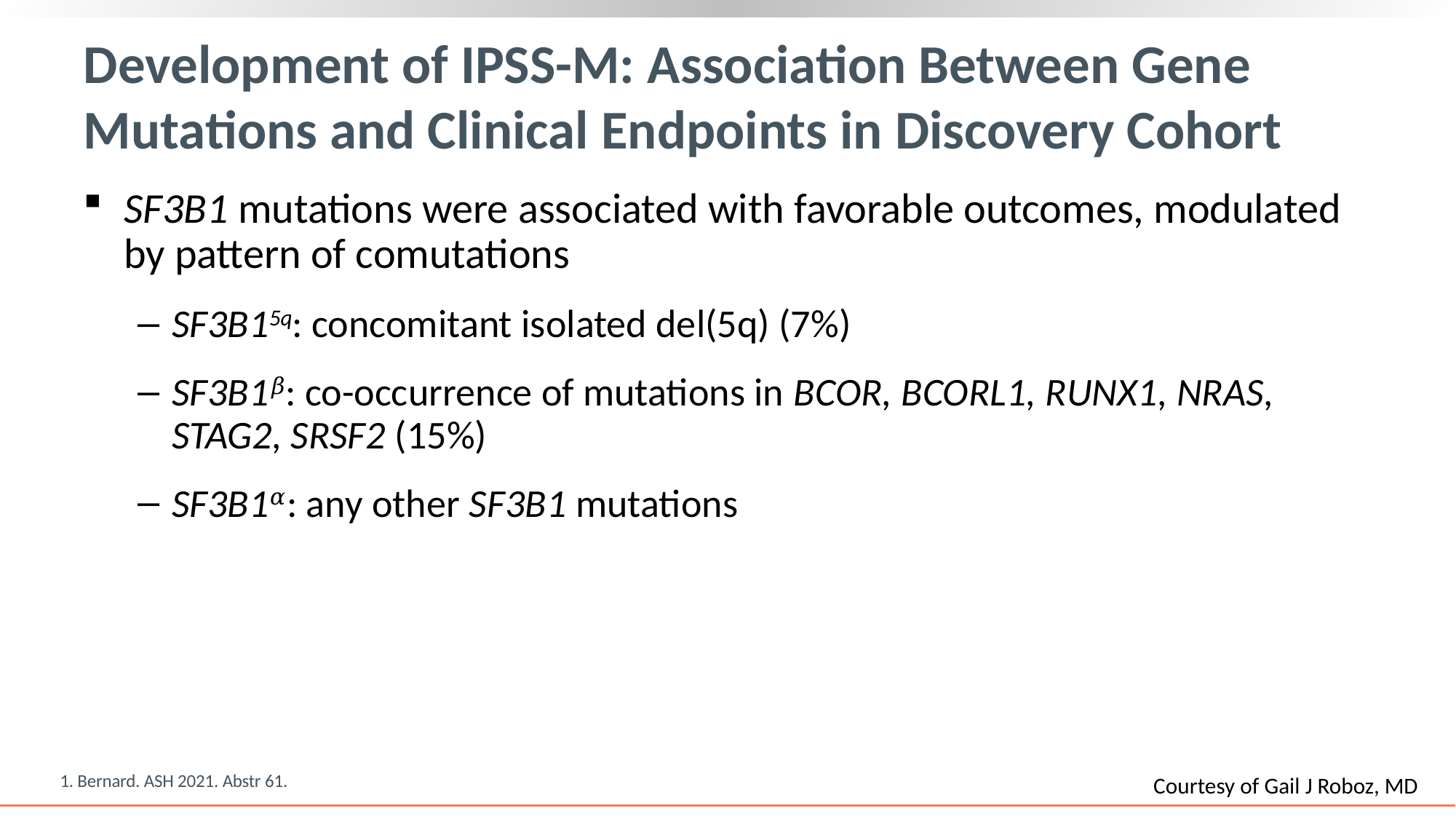

# Development of IPSS-M: Association Between Gene Mutations and Clinical Endpoints in Discovery Cohort
SF3B1 mutations were associated with favorable outcomes, modulated by pattern of comutations
SF3B15q: concomitant isolated del(5q) (7%)
SF3B1𝛽: co-occurrence of mutations in BCOR, BCORL1, RUNX1, NRAS, STAG2, SRSF2 (15%)
SF3B1𝛼: any other SF3B1 mutations

1. Bernard. ASH 2021. Abstr 61.
Courtesy of Gail J Roboz, MD